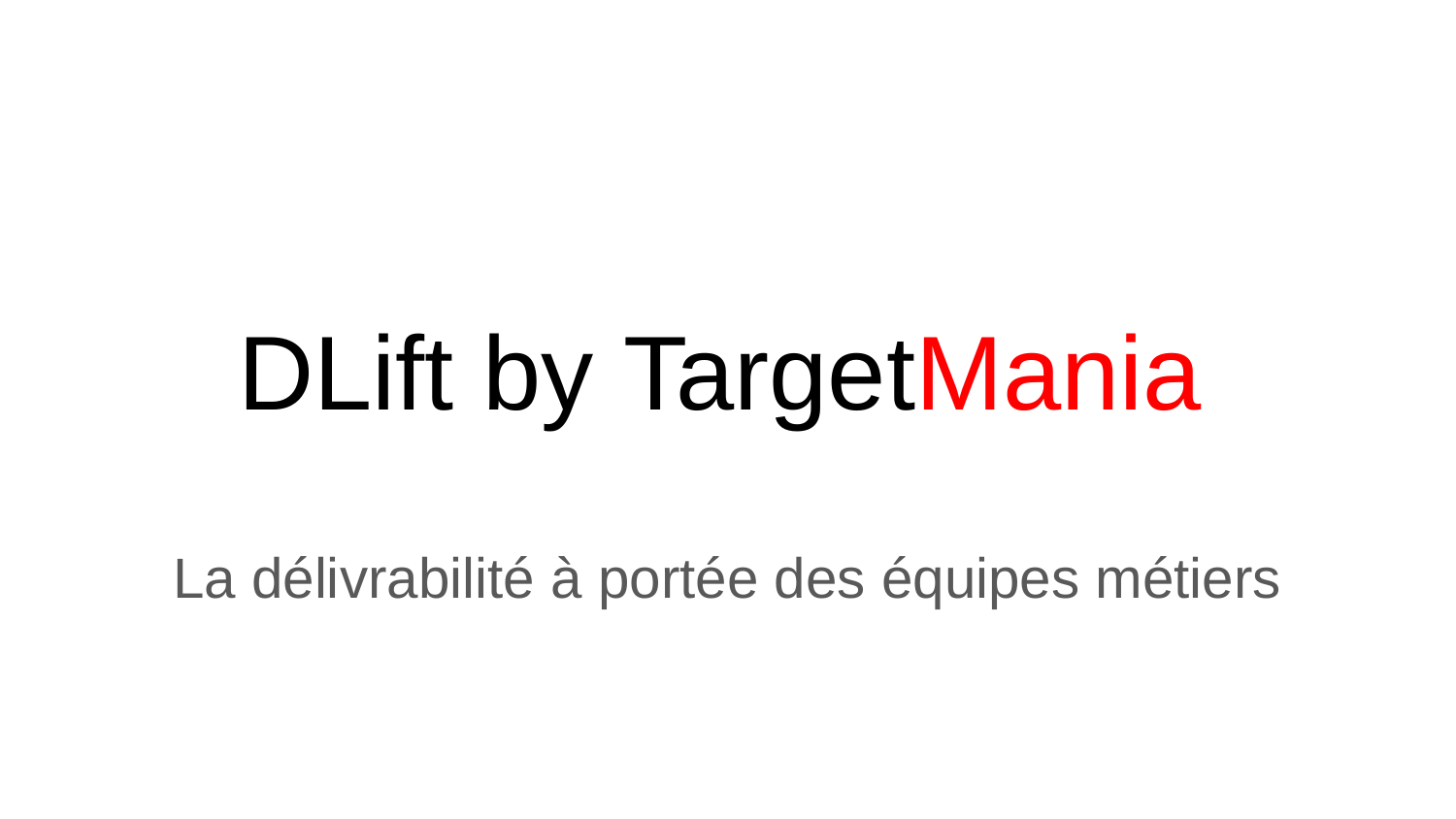

# DLift by TargetMania
La délivrabilité à portée des équipes métiers